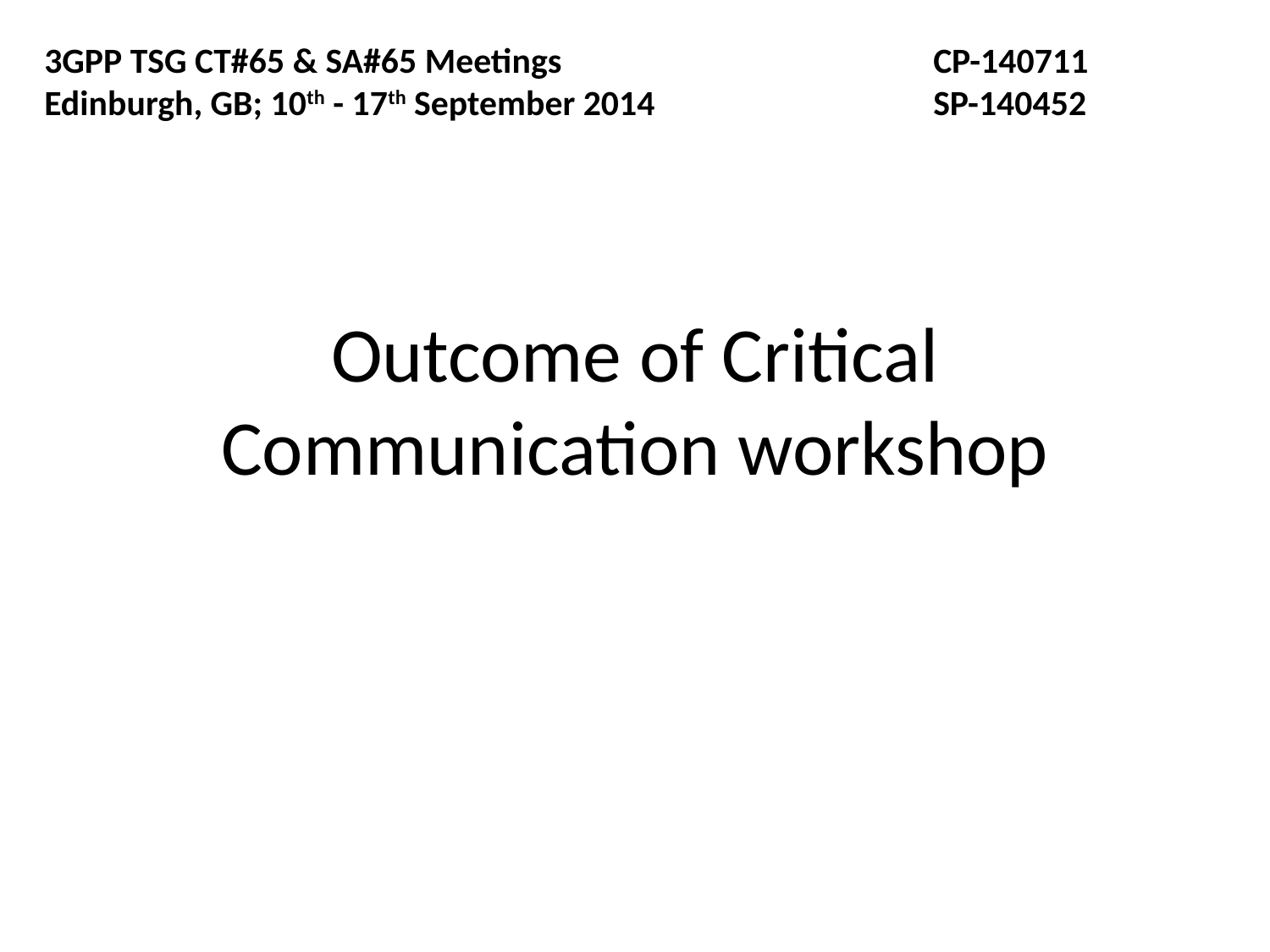

3GPP TSG CT#65 & SA#65 Meetings			CP-140711
Edinburgh, GB; 10th - 17th September 2014			SP-140452
# Outcome of Critical Communication workshop